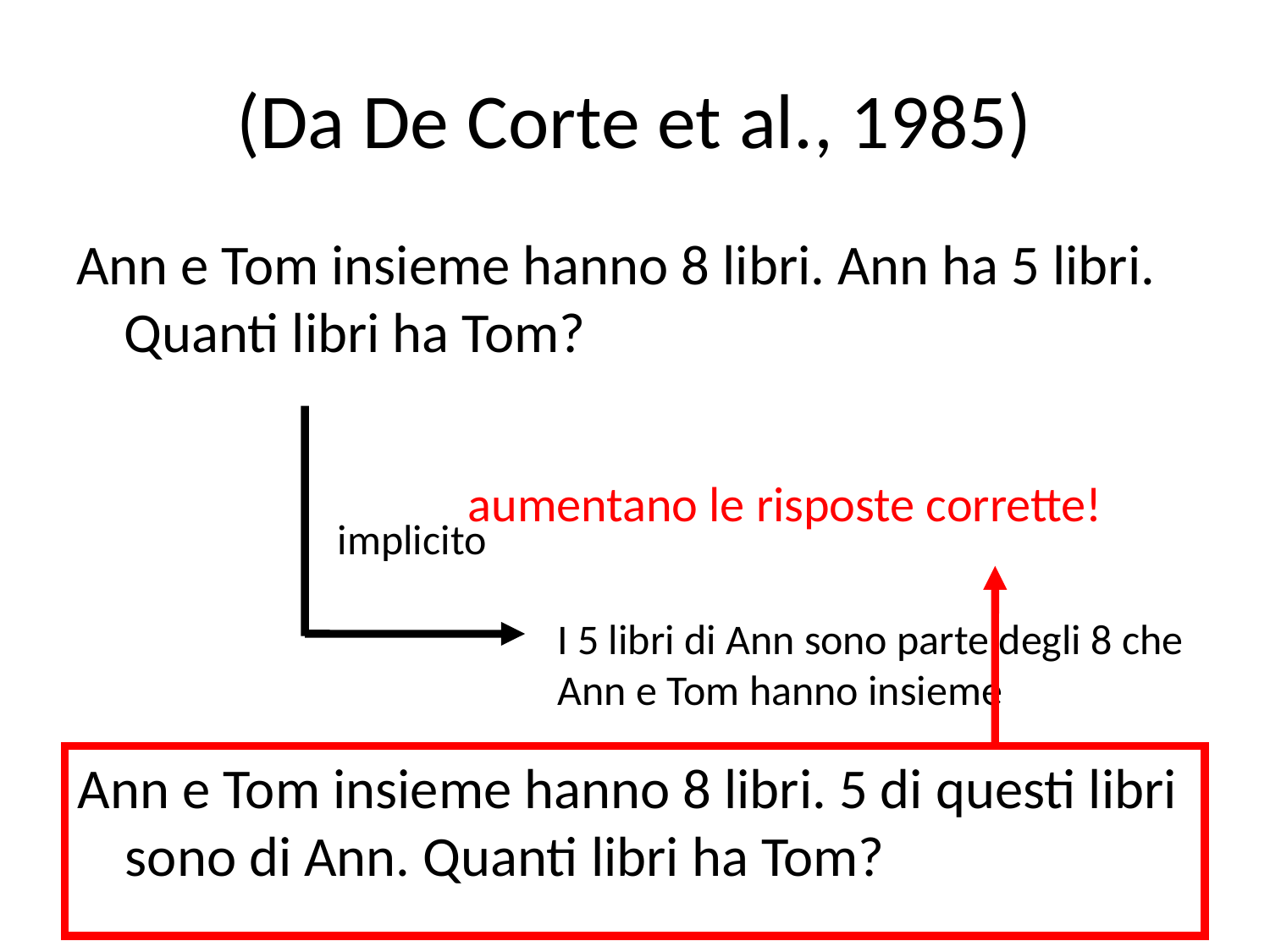

# (Da De Corte et al., 1985)
Ann e Tom insieme hanno 8 libri. Ann ha 5 libri. Quanti libri ha Tom?

aumentano le risposte corrette!
implicito

I 5 libri di Ann sono parte degli 8 che Ann e Tom hanno insieme

Ann e Tom insieme hanno 8 libri. 5 di questi libri sono di Ann. Quanti libri ha Tom?